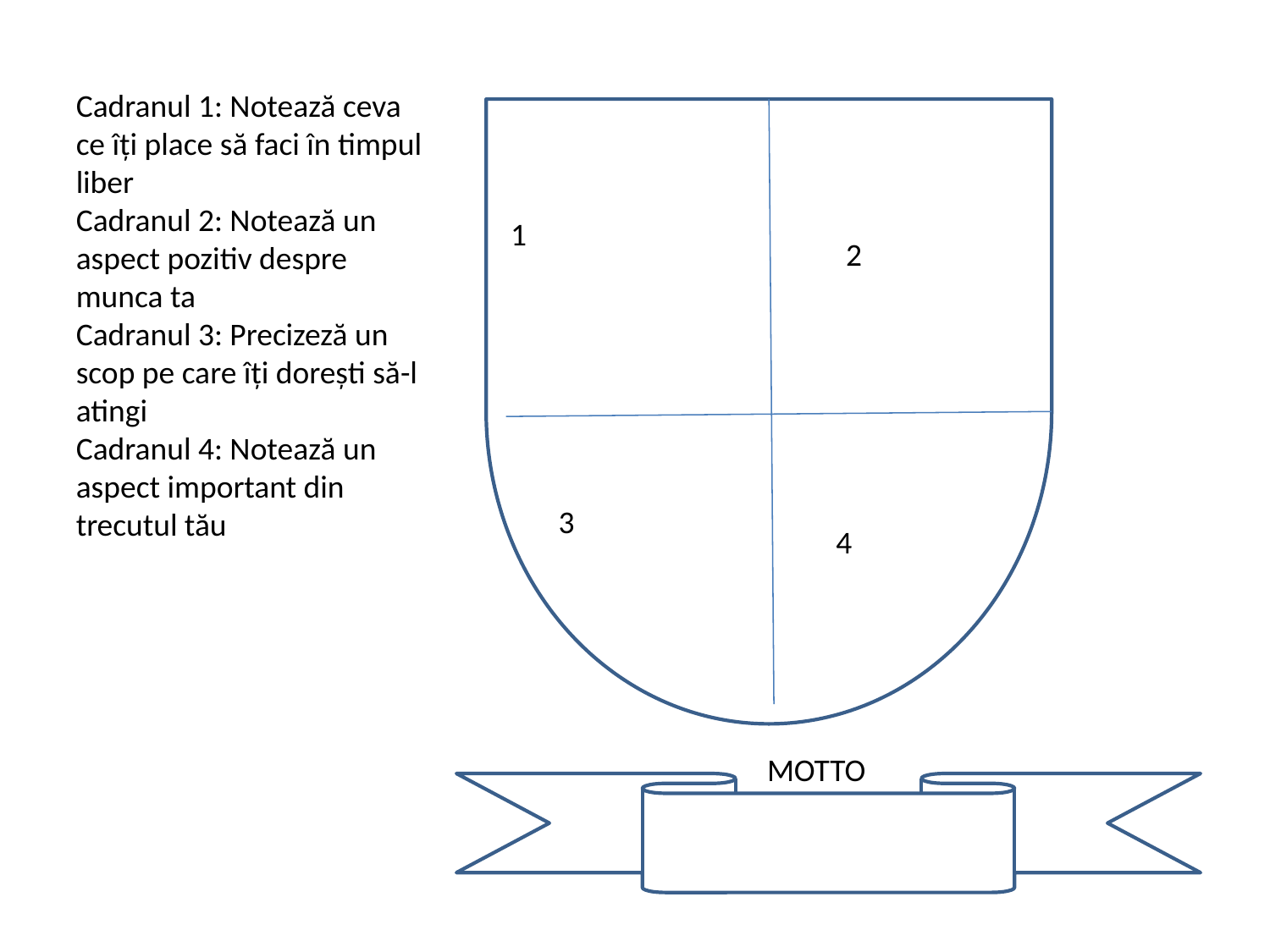

Cadranul 1: Notează ceva ce îți place să faci în timpul liber
Cadranul 2: Notează un aspect pozitiv despre munca ta
Cadranul 3: Precizeză un scop pe care îți dorești să-l atingi
Cadranul 4: Notează un aspect important din trecutul tău

1
2
3
4
MOTTO